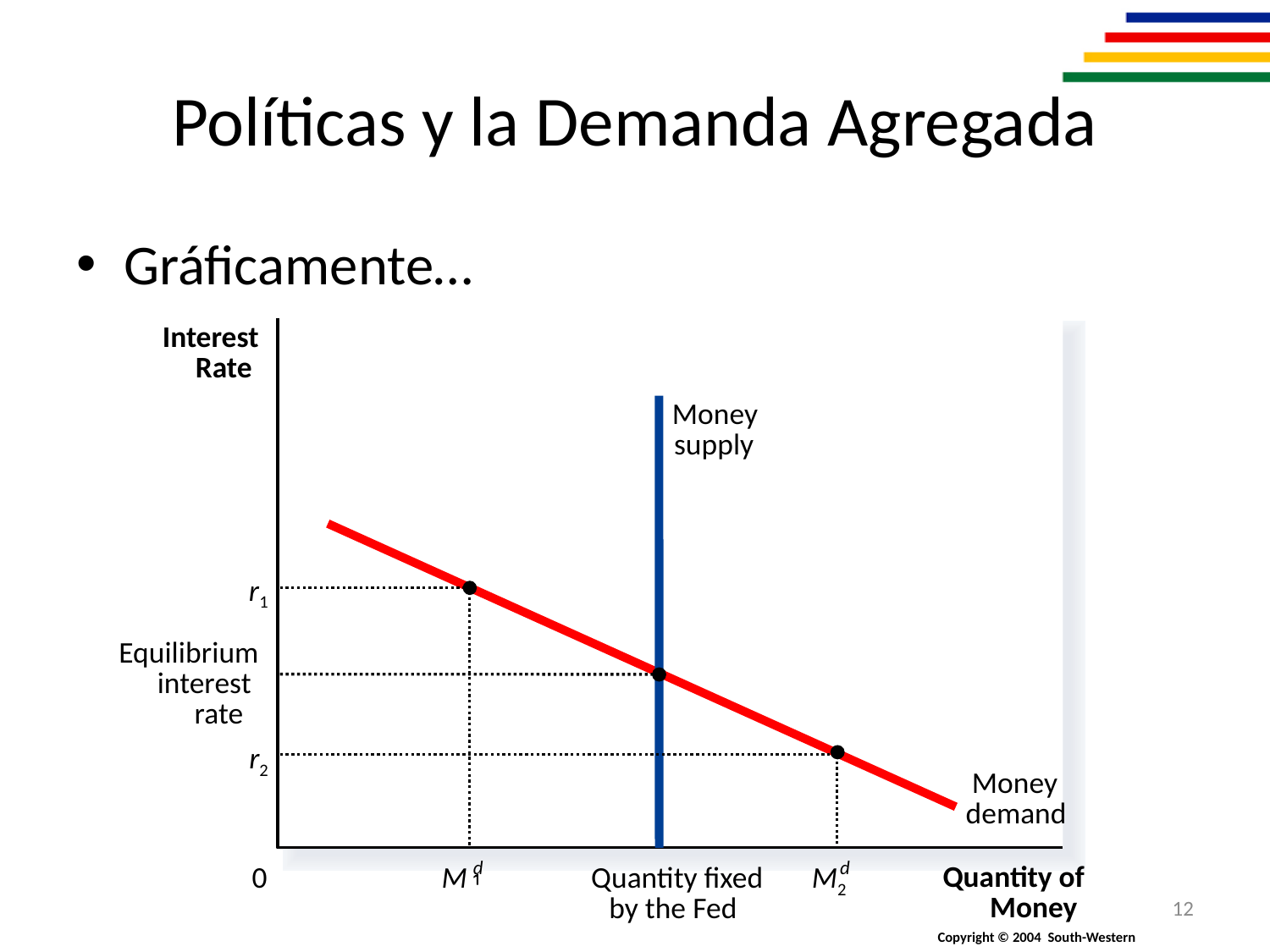

# Políticas y la Demanda Agregada
Gráficamente…
Interest

Rate
Money

supply

Money
demand
r1

Equilibrium
interest

rate
r2

d
d
Quantity of
0
M
Quantity fixed
M2

Money
by the Fed
Copyright © 2004  South-Western
12